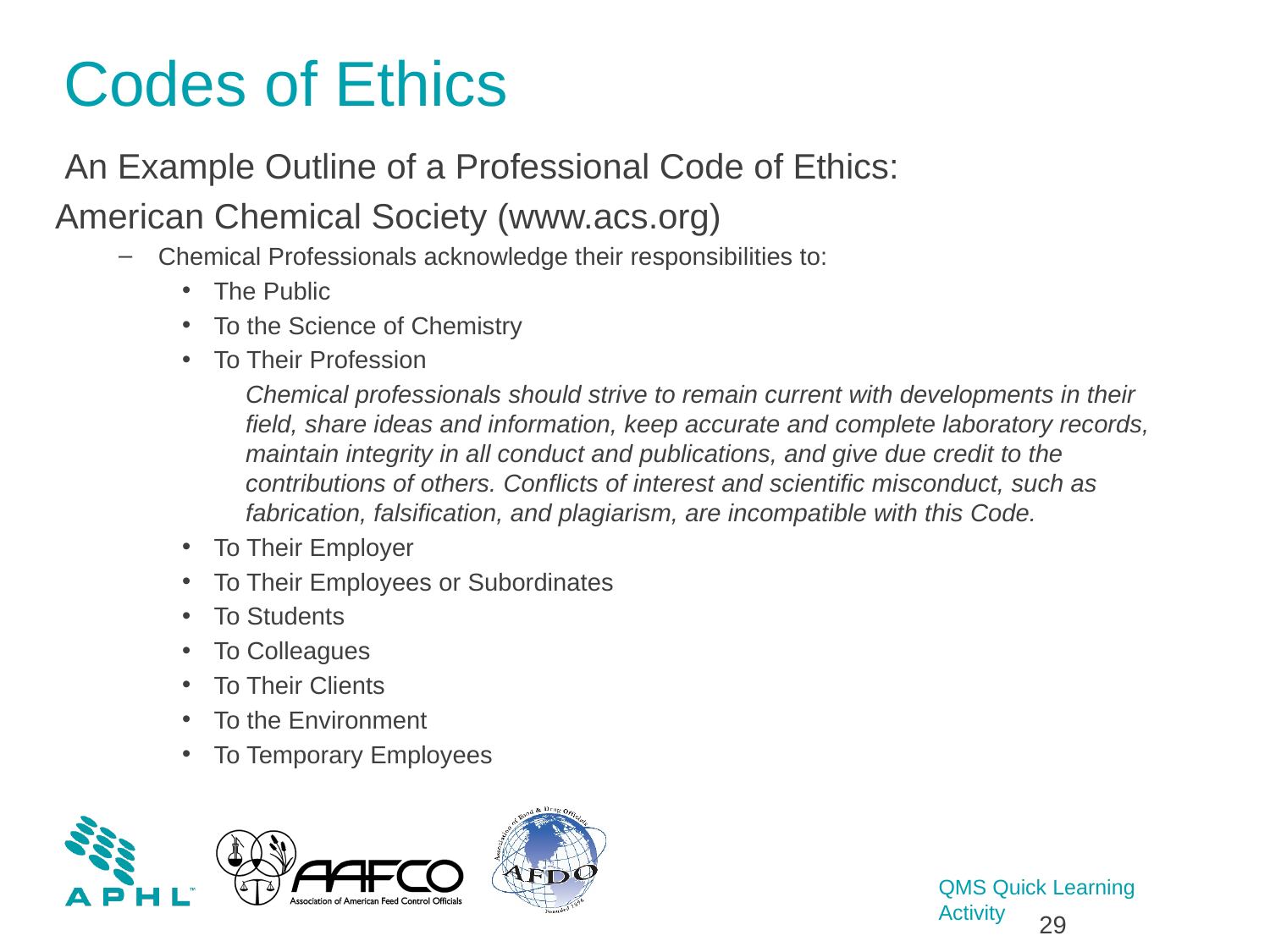

# Codes of Ethics
 An Example Outline of a Professional Code of Ethics:
American Chemical Society (www.acs.org)
Chemical Professionals acknowledge their responsibilities to:
The Public
To the Science of Chemistry
To Their Profession
Chemical professionals should strive to remain current with developments in their field, share ideas and information, keep accurate and complete laboratory records, maintain integrity in all conduct and publications, and give due credit to the contributions of others. Conflicts of interest and scientific misconduct, such as fabrication, falsification, and plagiarism, are incompatible with this Code.
To Their Employer
To Their Employees or Subordinates
To Students
To Colleagues
To Their Clients
To the Environment
To Temporary Employees